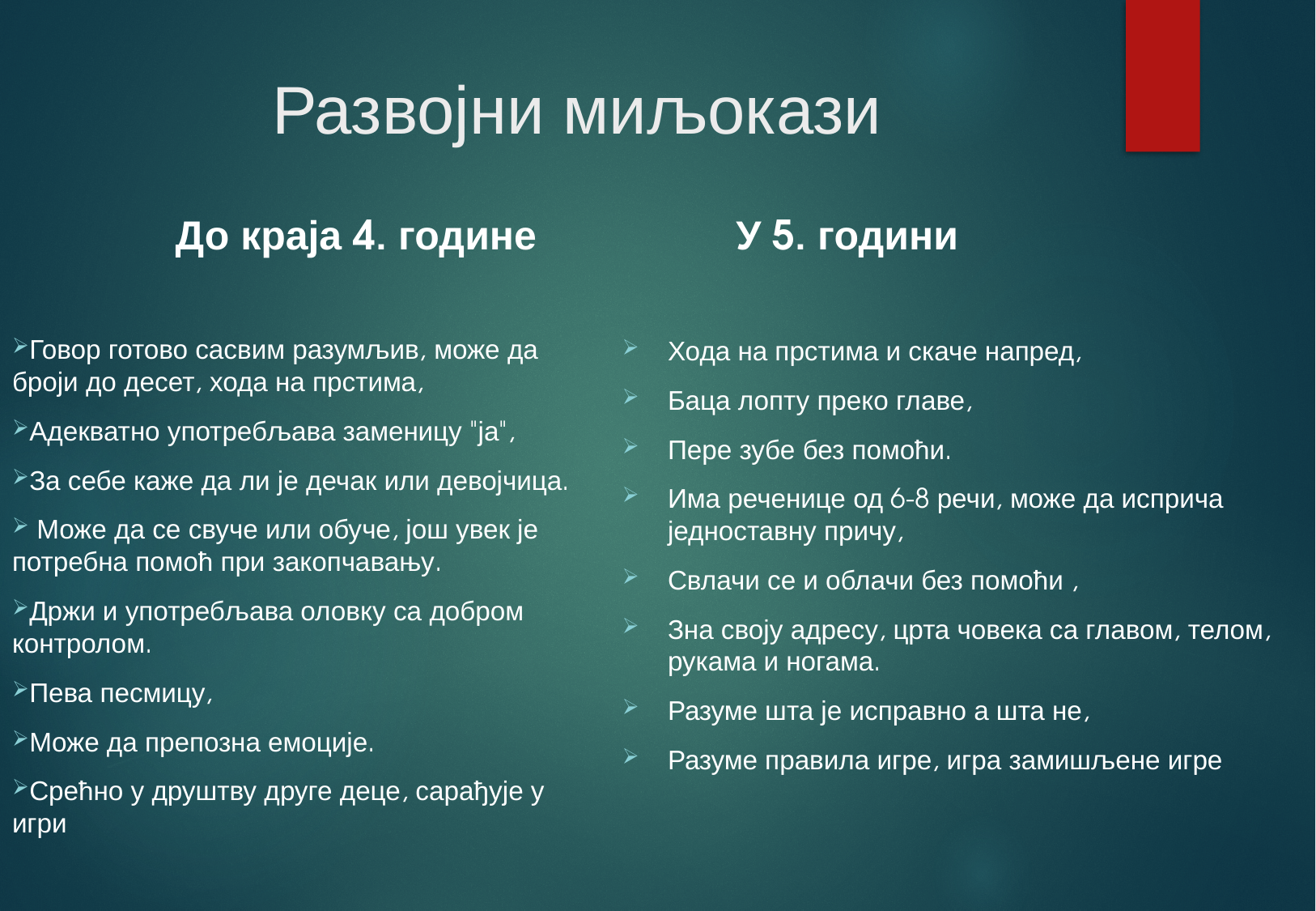

# Развојни миљокази
До краја 4. године

У 5. години

Говор готово сасвим разумљив, може да броји до десет, хода на прстима,
Адекватно употребљава заменицу "ја",
За себе каже да ли је дечак или девојчица.
 Може да се свуче или обуче, још увек је потребна помоћ при закопчавању.
Држи и употребљава оловку са добром контролом.
Пева песмицу,
Може да препозна емоције.
Срећно у друштву друге деце, сарађује у игри
Хода на прстима и скаче напред,
Баца лопту преко главе,
Пере зубе без помоћи.
Има реченице од 6-8 речи, може да исприча једноставну причу,
Свлачи се и облачи без помоћи ,
Зна своју адресу, црта човека са главом, телом, рукама и ногама.
Разуме шта је исправно а шта не,
Разуме правила игре, игра замишљене игре